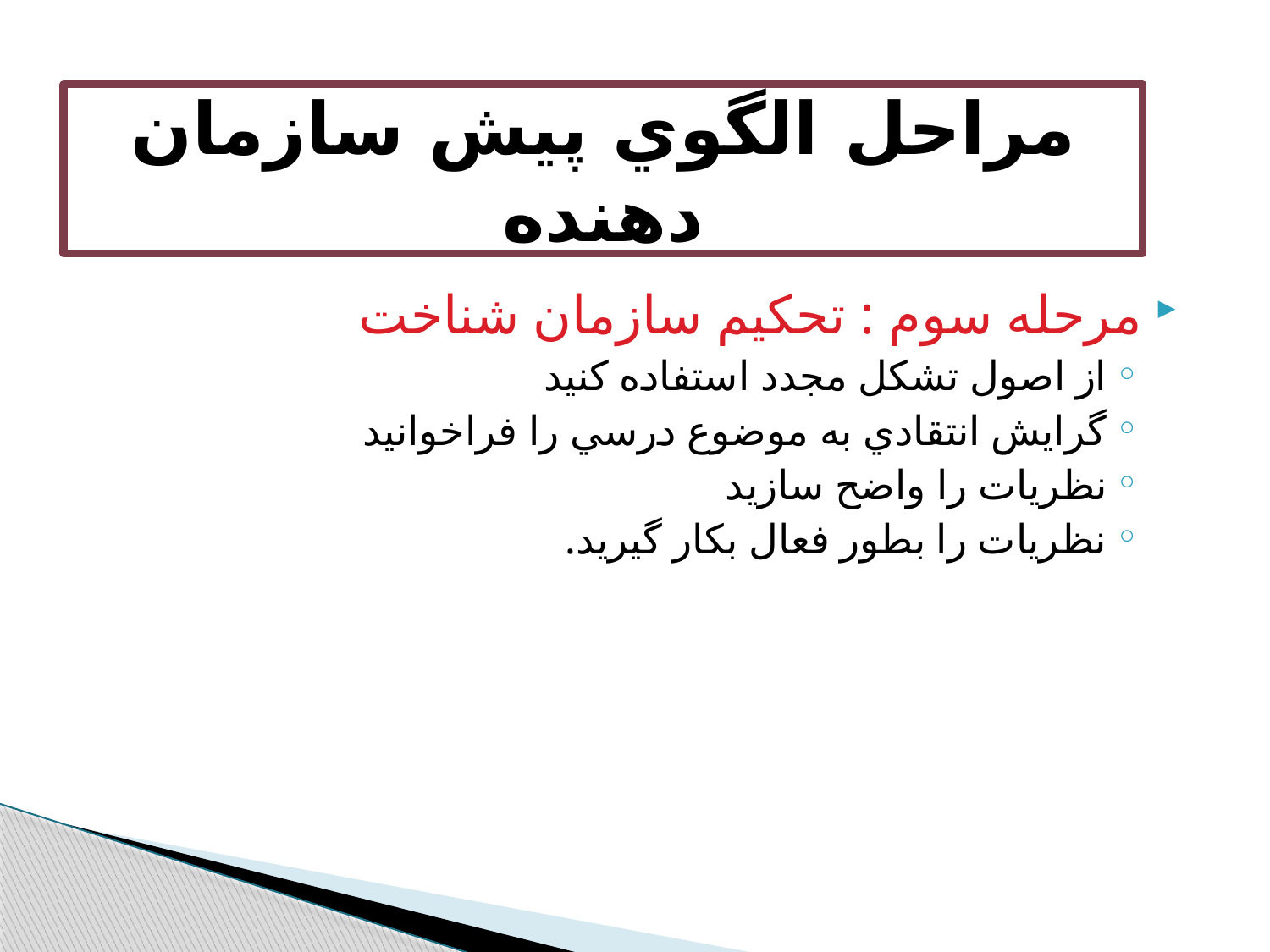

# مراحل الگوي پيش سازمان دهنده
مرحله سوم : تحكيم سازمان شناخت
از اصول تشكل مجدد استفاده كنيد
گرايش انتقادي به موضوع درسي را فراخوانيد
نظريات را واضح سازيد
نظريات را بطور فعال بكار گيريد.